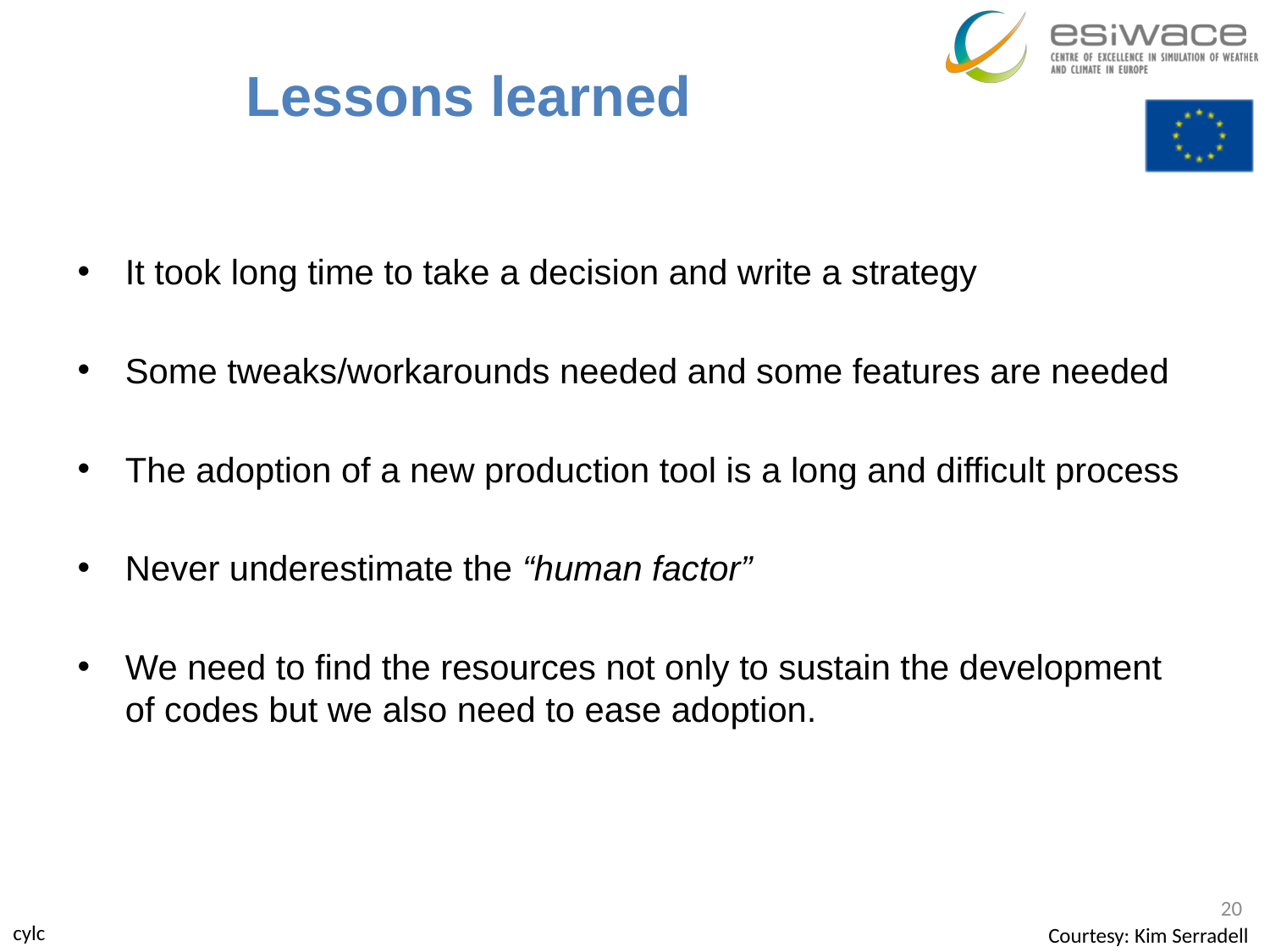

# Lessons learned
It took long time to take a decision and write a strategy

Some tweaks/workarounds needed and some features are needed

The adoption of a new production tool is a long and difficult process

Never underestimate the “human factor”

We need to find the resources not only to sustain the development of codes but we also need to ease adoption.
20
cylc
Courtesy: Kim Serradell